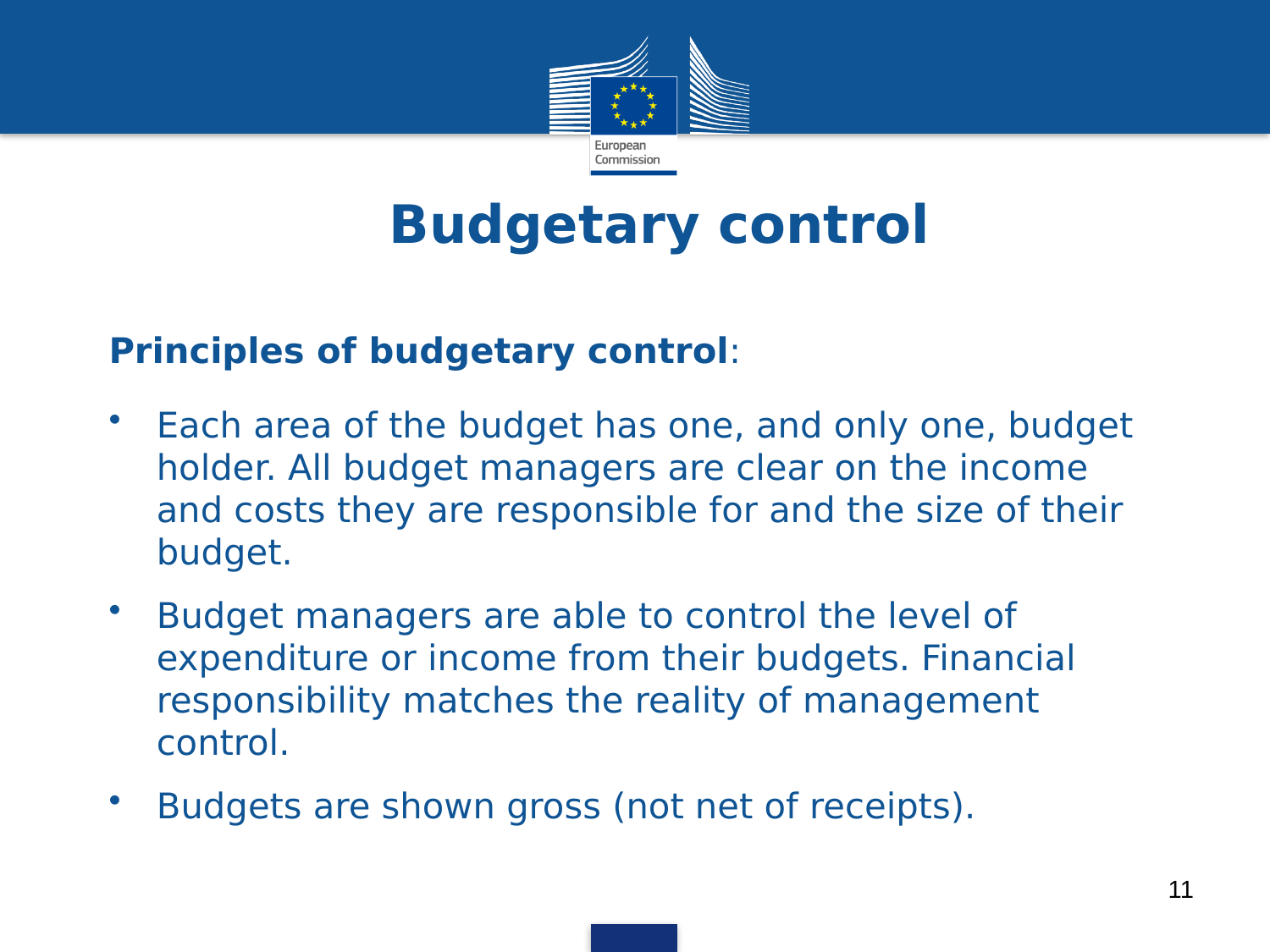

# Budgetary control
Principles of budgetary control:
Each area of the budget has one, and only one, budget holder. All budget managers are clear on the income and costs they are responsible for and the size of their budget.
Budget managers are able to control the level of expenditure or income from their budgets. Financial responsibility matches the reality of management control.
Budgets are shown gross (not net of receipts).
11